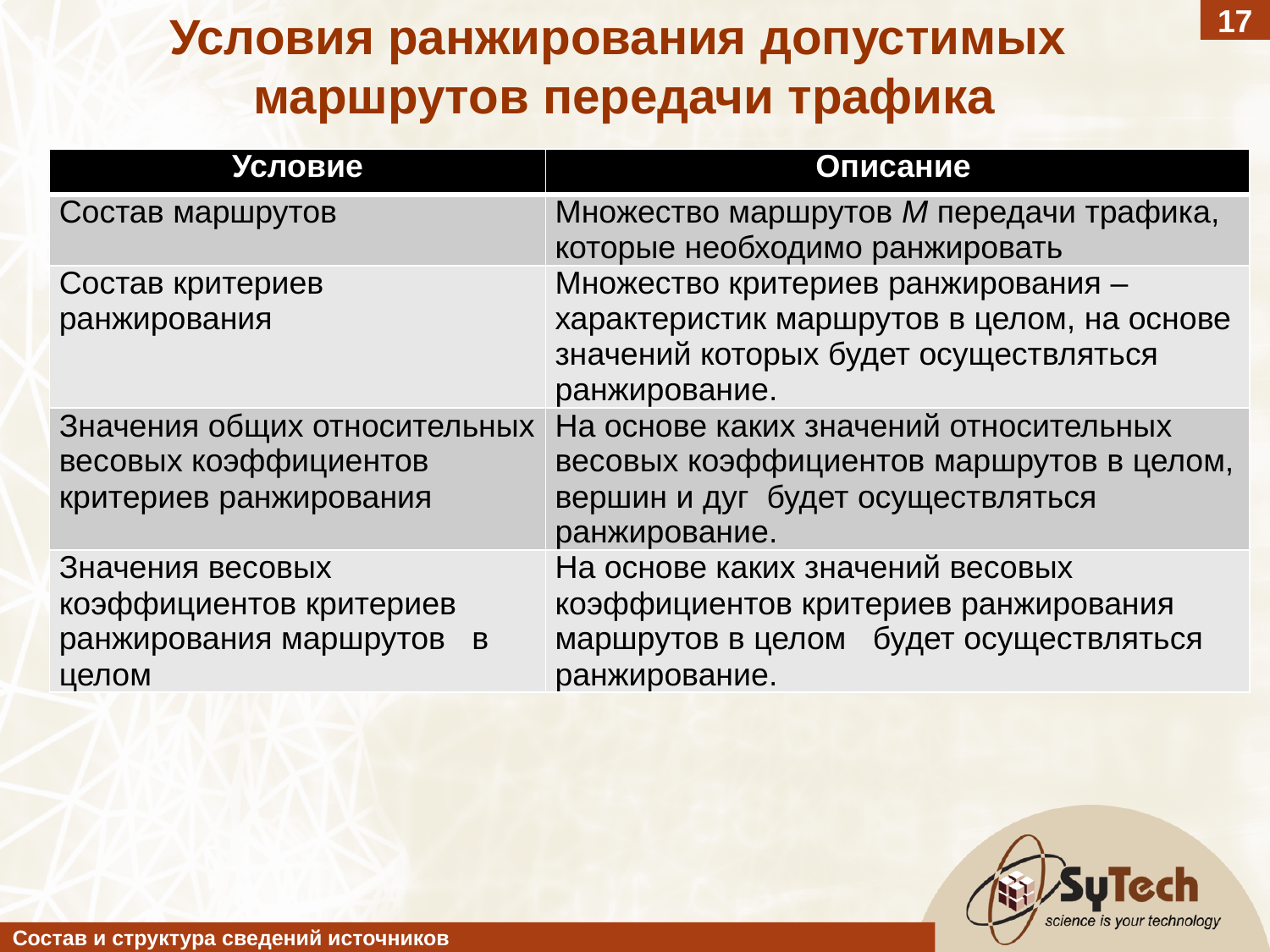

17
Условия ранжирования допустимых
 маршрутов передачи трафика

| Условие | Описание |
| --- | --- |
| Состав маршрутов | Множество маршрутов М передачи трафика, которые необходимо ранжировать |
| Состав критериев ранжирования | Множество критериев ранжирования – характеристик маршрутов в целом, на основе значений которых будет осуществляться ранжирование. |
| Значения общих относительных весовых коэффициентов критериев ранжирования | На основе каких значений относительных весовых коэффициентов маршрутов в целом, вершин и дуг будет осуществляться ранжирование. |
| Значения весовых коэффициентов критериев ранжирования маршрутов в целом | На основе каких значений весовых коэффициентов критериев ранжирования маршрутов в целом будет осуществляться ранжирование. |
Состав и структура сведений источников